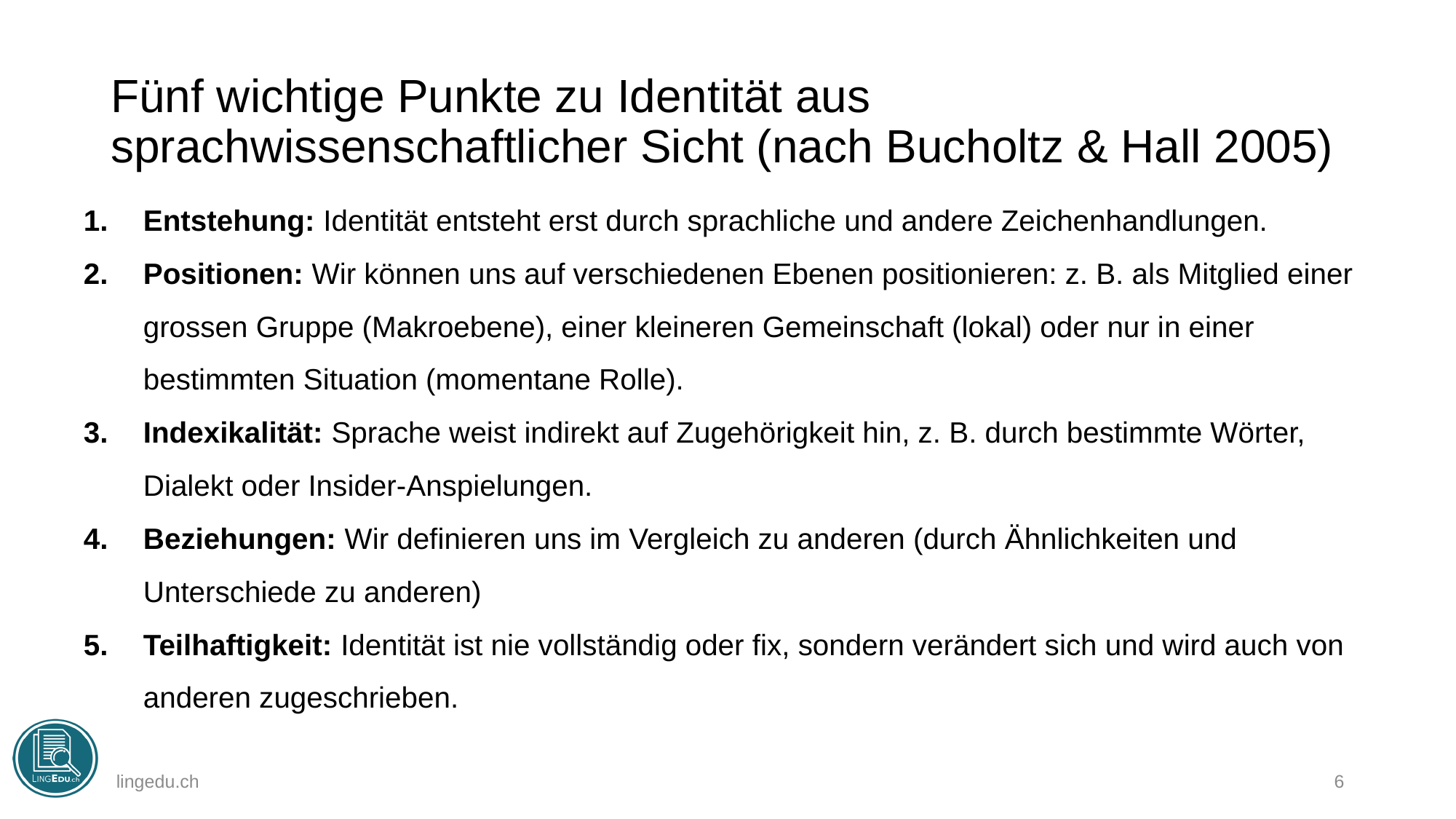

# Fünf wichtige Punkte zu Identität aus sprachwissenschaftlicher Sicht (nach Bucholtz & Hall 2005)
Entstehung: Identität entsteht erst durch sprachliche und andere Zeichenhandlungen.
Positionen: Wir können uns auf verschiedenen Ebenen positionieren: z. B. als Mitglied einer grossen Gruppe (Makroebene), einer kleineren Gemeinschaft (lokal) oder nur in einer bestimmten Situation (momentane Rolle).
Indexikalität: Sprache weist indirekt auf Zugehörigkeit hin, z. B. durch bestimmte Wörter, Dialekt oder Insider-Anspielungen.
Beziehungen: Wir definieren uns im Vergleich zu anderen (durch Ähnlichkeiten und Unterschiede zu anderen)
Teilhaftigkeit: Identität ist nie vollständig oder fix, sondern verändert sich und wird auch von anderen zugeschrieben.
lingedu.ch
6